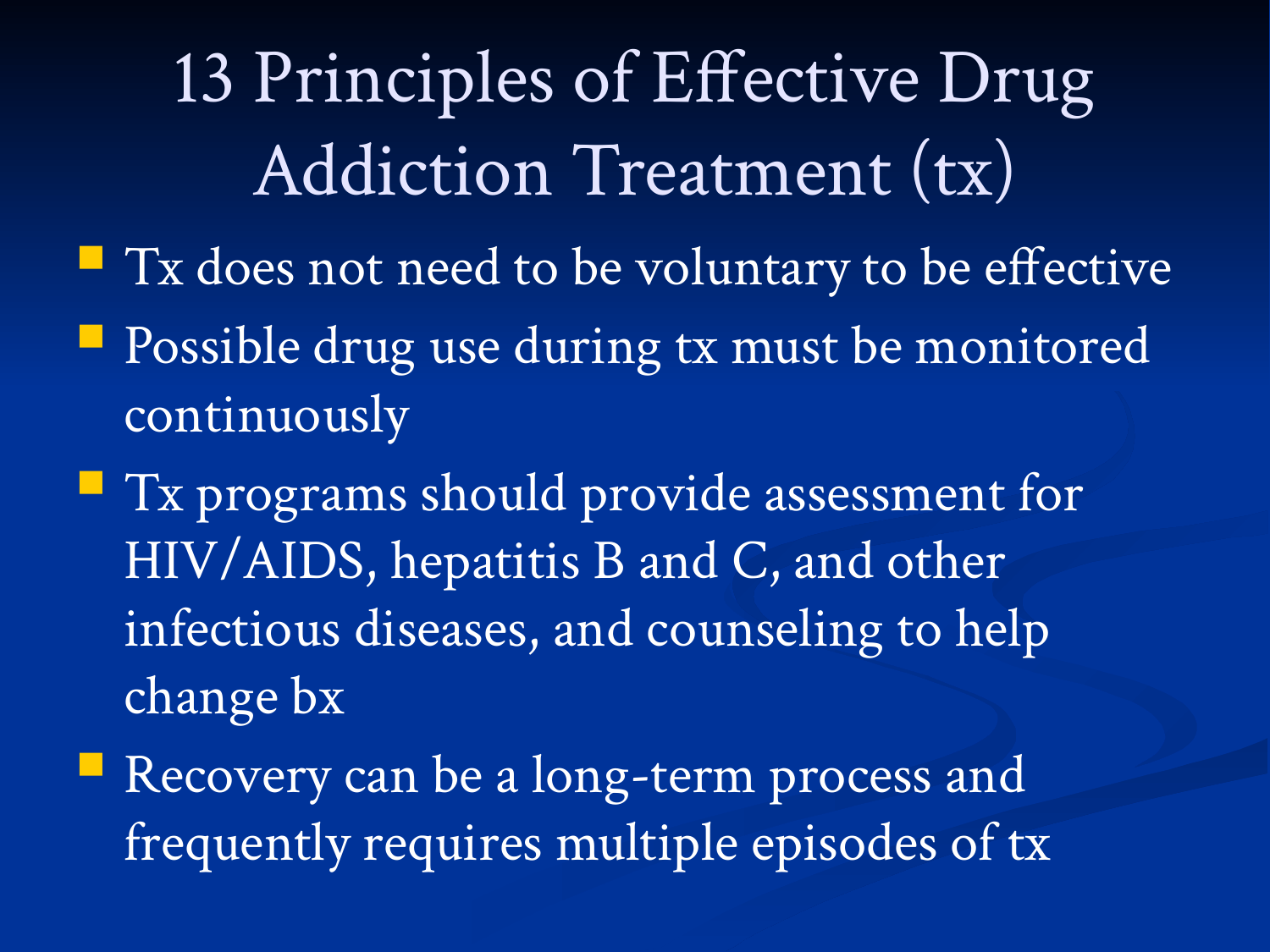

# 13 Principles of Effective Drug Addiction Treatment (tx)
Tx does not need to be voluntary to be effective
Possible drug use during tx must be monitored continuously
Tx programs should provide assessment for HIV/AIDS, hepatitis B and C, and other infectious diseases, and counseling to help change bx
Recovery can be a long-term process and frequently requires multiple episodes of tx